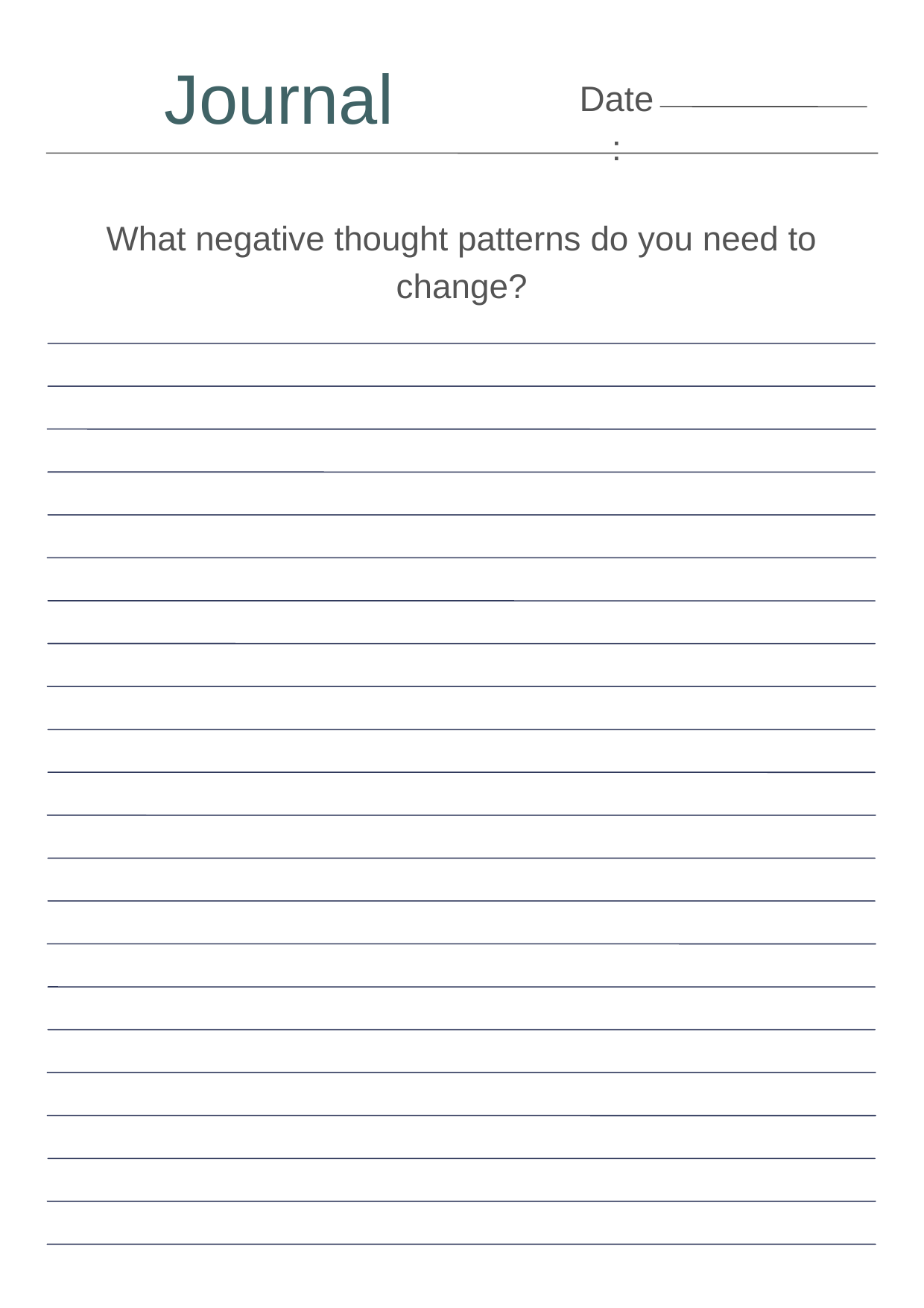

Journal
Date:

What negative thought patterns do you need to change?